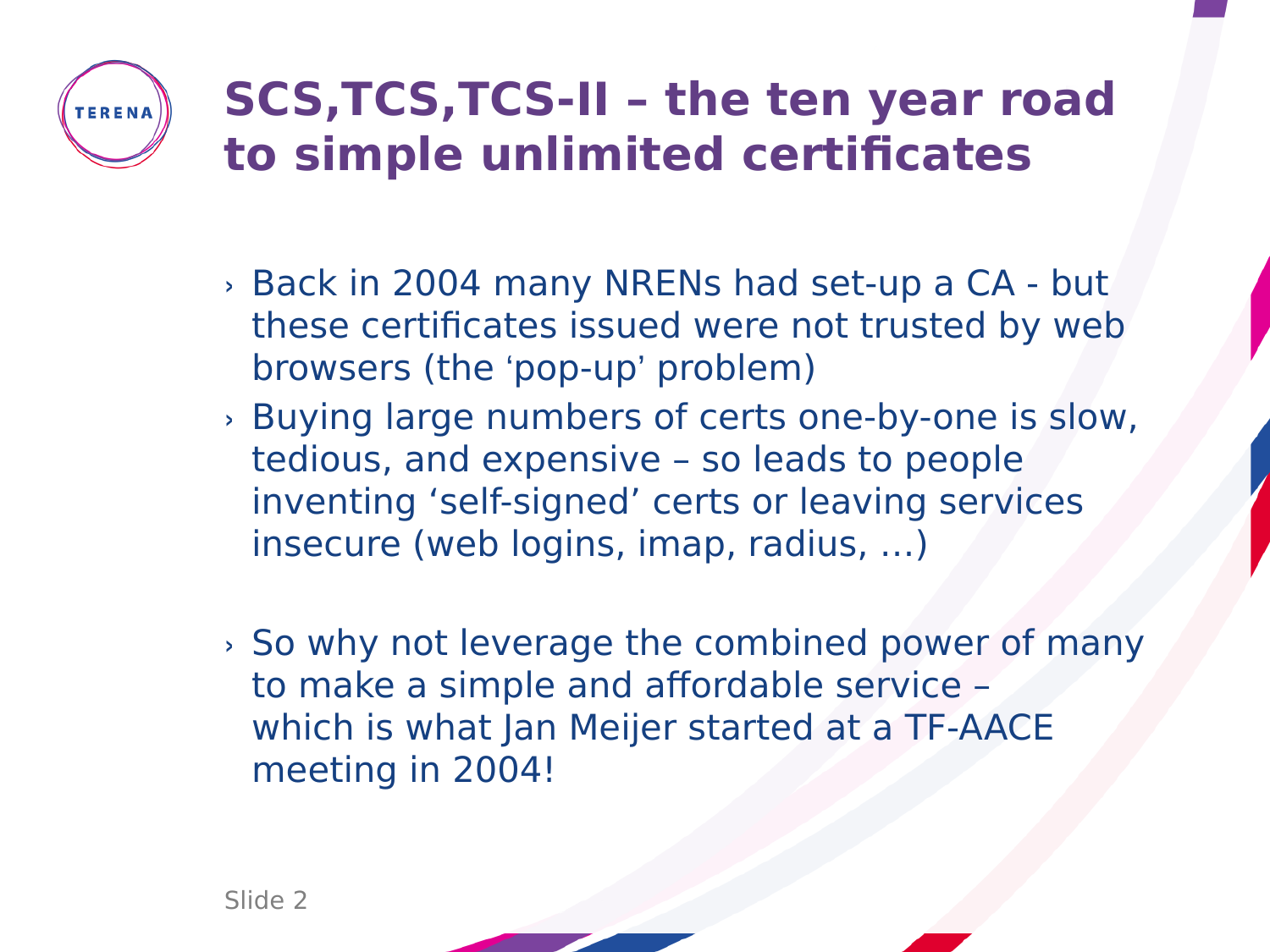

# SCS,TCS,TCS-II – the ten year road to simple unlimited certificates
Back in 2004 many NRENs had set-up a CA - but these certificates issued were not trusted by web browsers (the ‘pop-up’ problem)
Buying large numbers of certs one-by-one is slow, tedious, and expensive – so leads to people inventing ‘self-signed’ certs or leaving services insecure (web logins, imap, radius, …)

So why not leverage the combined power of many to make a simple and affordable service –
which is what Jan Meijer started at a TF-AACE meeting in 2004!
Slide 2